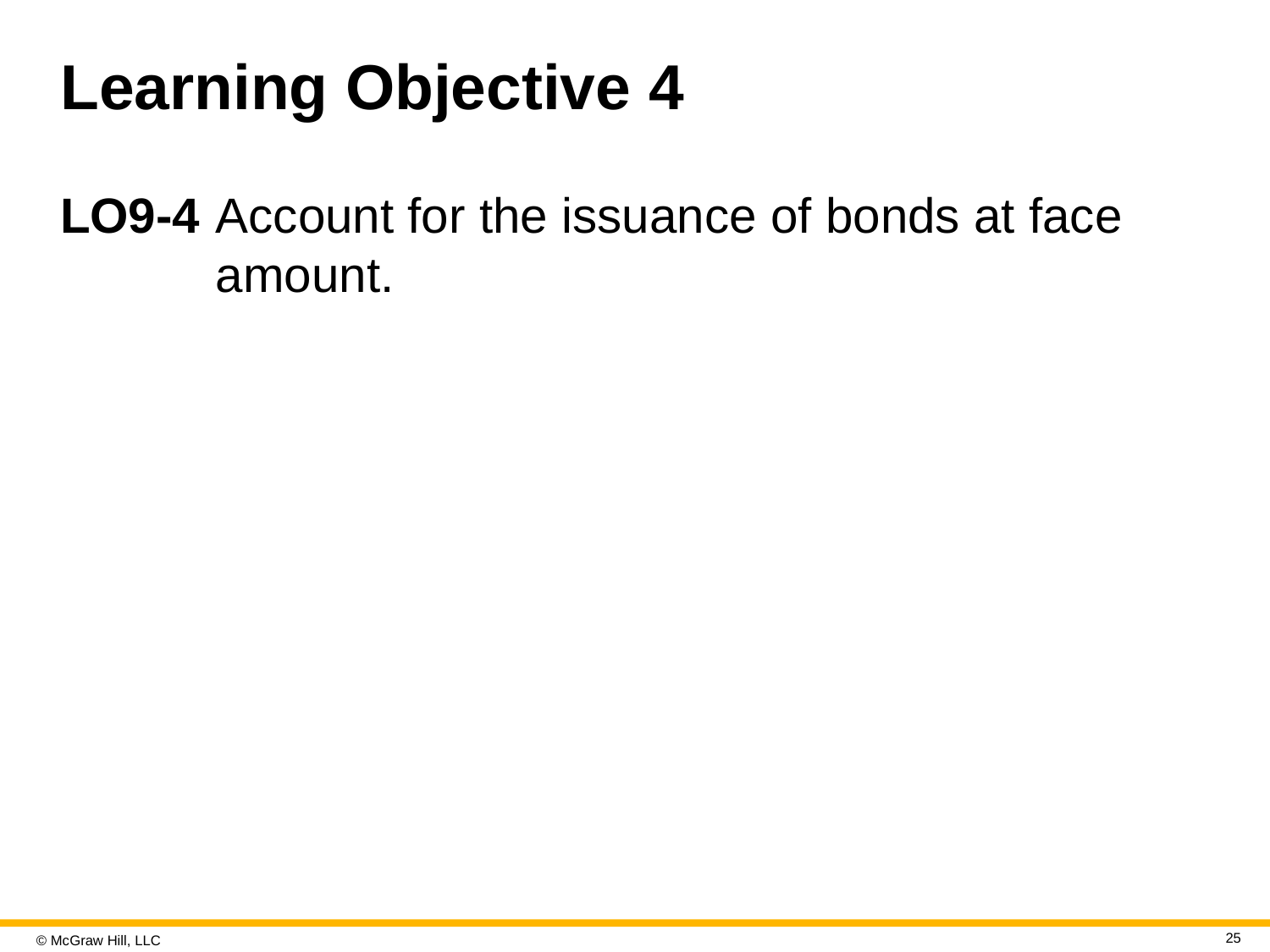

# Learning Objective 4
LO9-4	Account for the issuance of bonds at face amount.
25